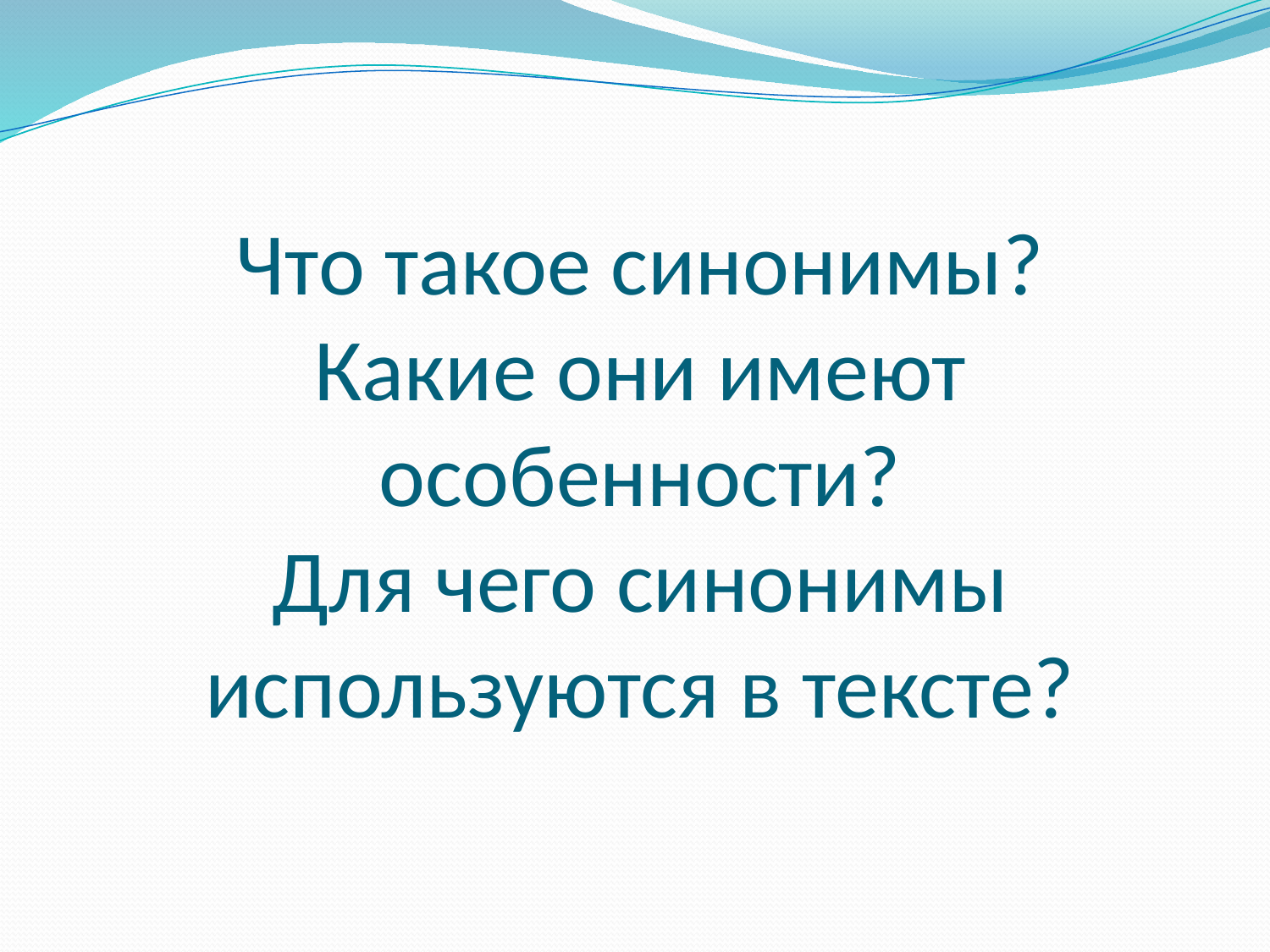

# Что такое синонимы? Какие они имеют особенности? Для чего синонимы используются в тексте?